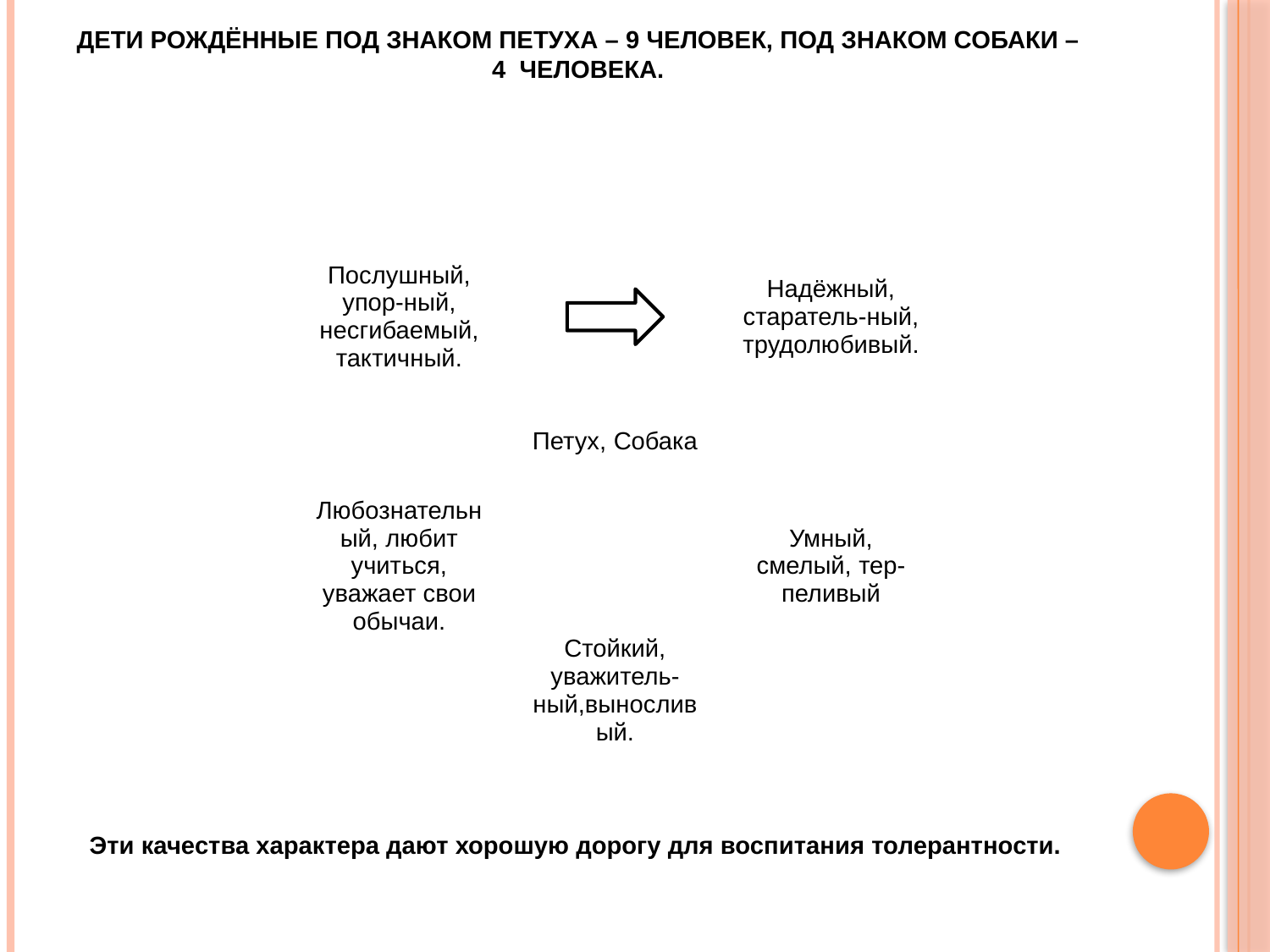

# Дети рождённые под знаком Петуха – 9 человек, под знаком Собаки – 4  человека.
Петух, Собака
Надёжный, старатель-ный, трудолюбивый.
Умный, смелый, тер-пеливый
Стойкий, уважитель-ный,выносливый.
Любознательный, любит учиться, уважает свои обычаи.
Послушный, упор-ный, несгибаемый, тактичный.
Эти качества характера дают хорошую дорогу для воспитания толерантности.